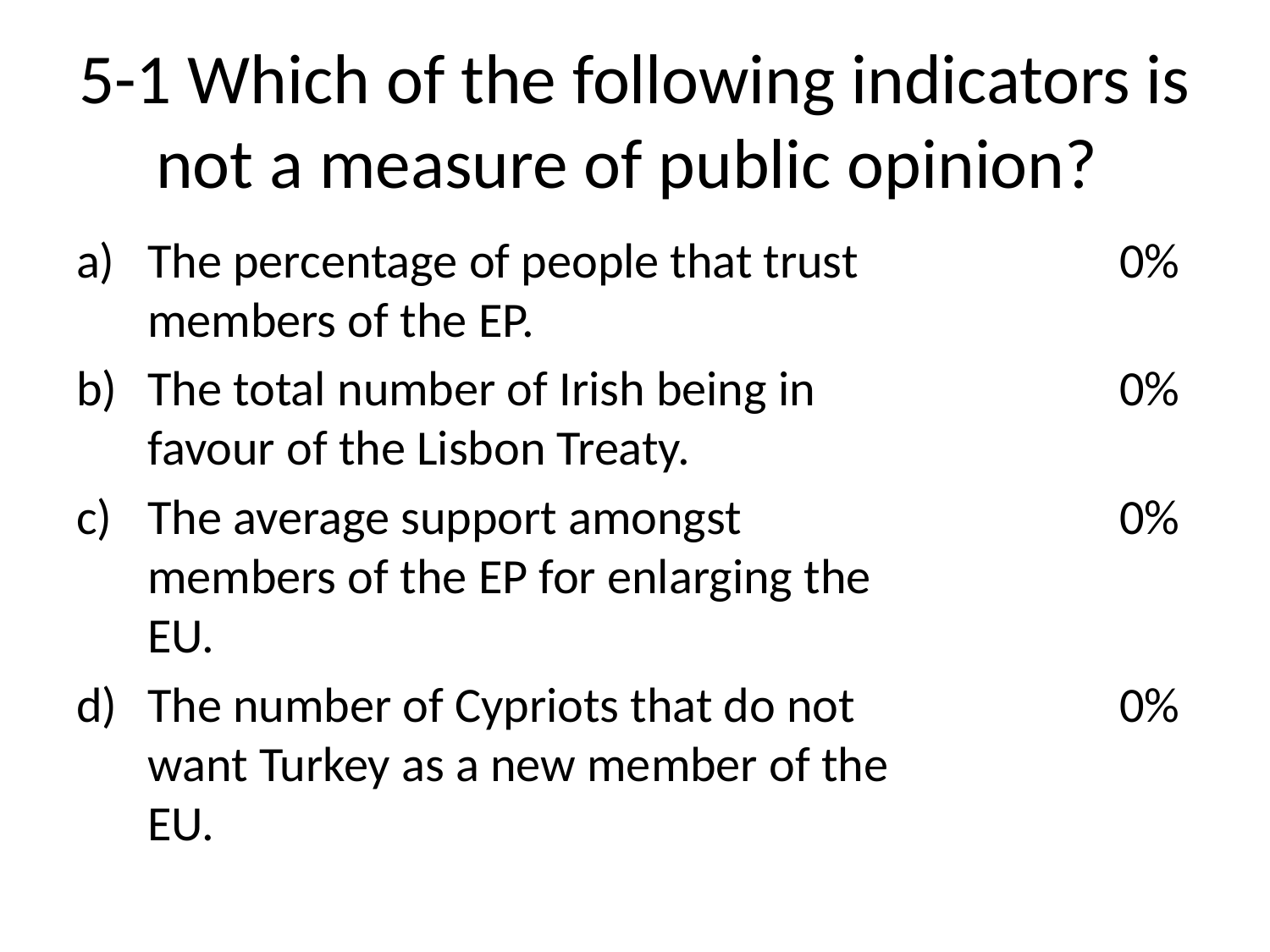

# 5-1 Which of the following indicators is not a measure of public opinion?
The percentage of people that trust members of the EP.
The total number of Irish being in favour of the Lisbon Treaty.
The average support amongst members of the EP for enlarging the EU.
The number of Cypriots that do not want Turkey as a new member of the EU.
0%
0%
0%
0%